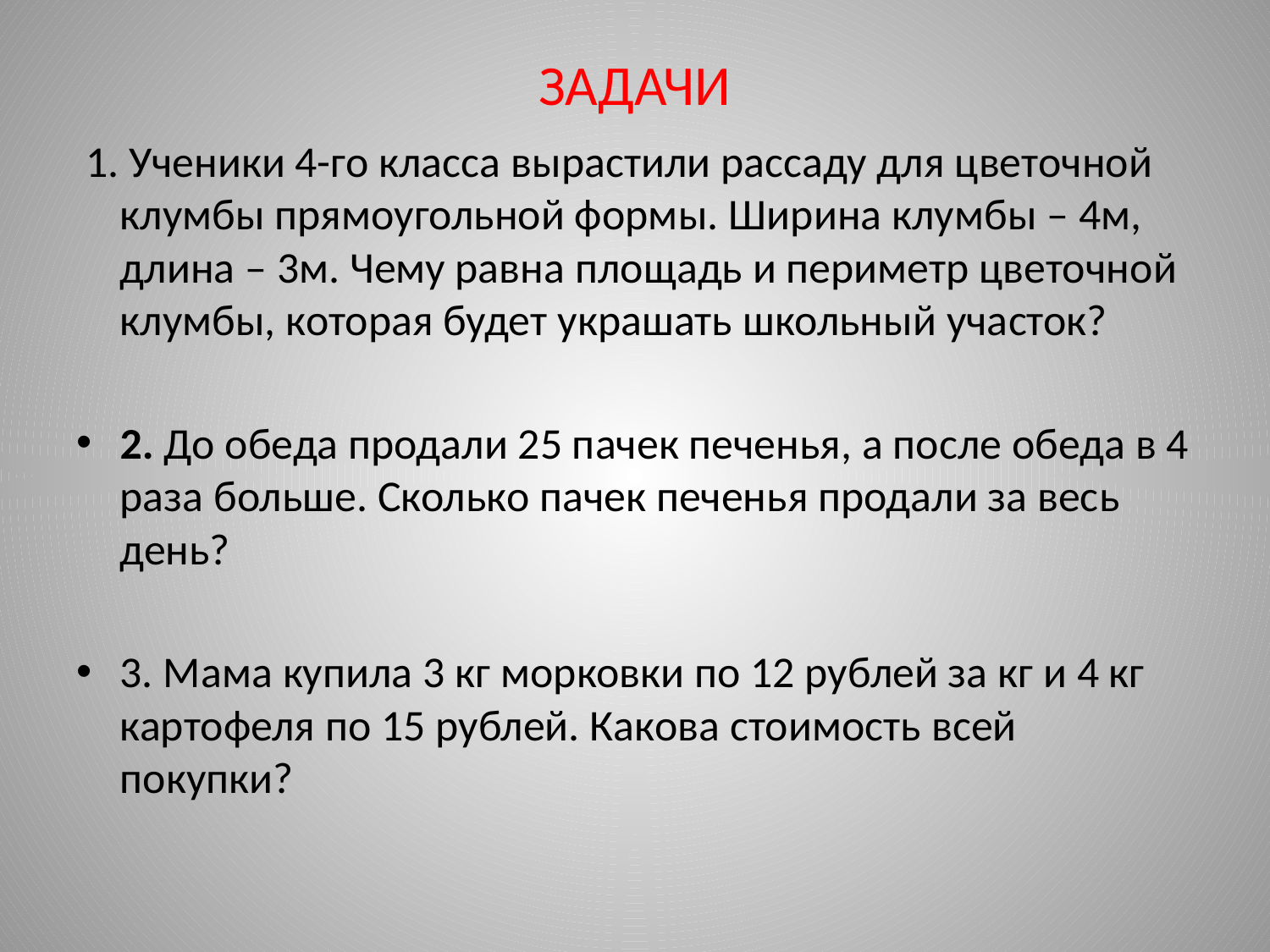

# ЗАДАЧИ
 1. Ученики 4-го класса вырастили рассаду для цветочной клумбы прямоугольной формы. Ширина клумбы – 4м, длина – 3м. Чему равна площадь и периметр цветочной клумбы, которая будет украшать школьный участок?

2. До обеда продали 25 пачек печенья, а после обеда в 4 раза больше. Сколько пачек печенья продали за весь день?

3. Мама купила 3 кг морковки по 12 рублей за кг и 4 кг картофеля по 15 рублей. Какова стоимость всей покупки?